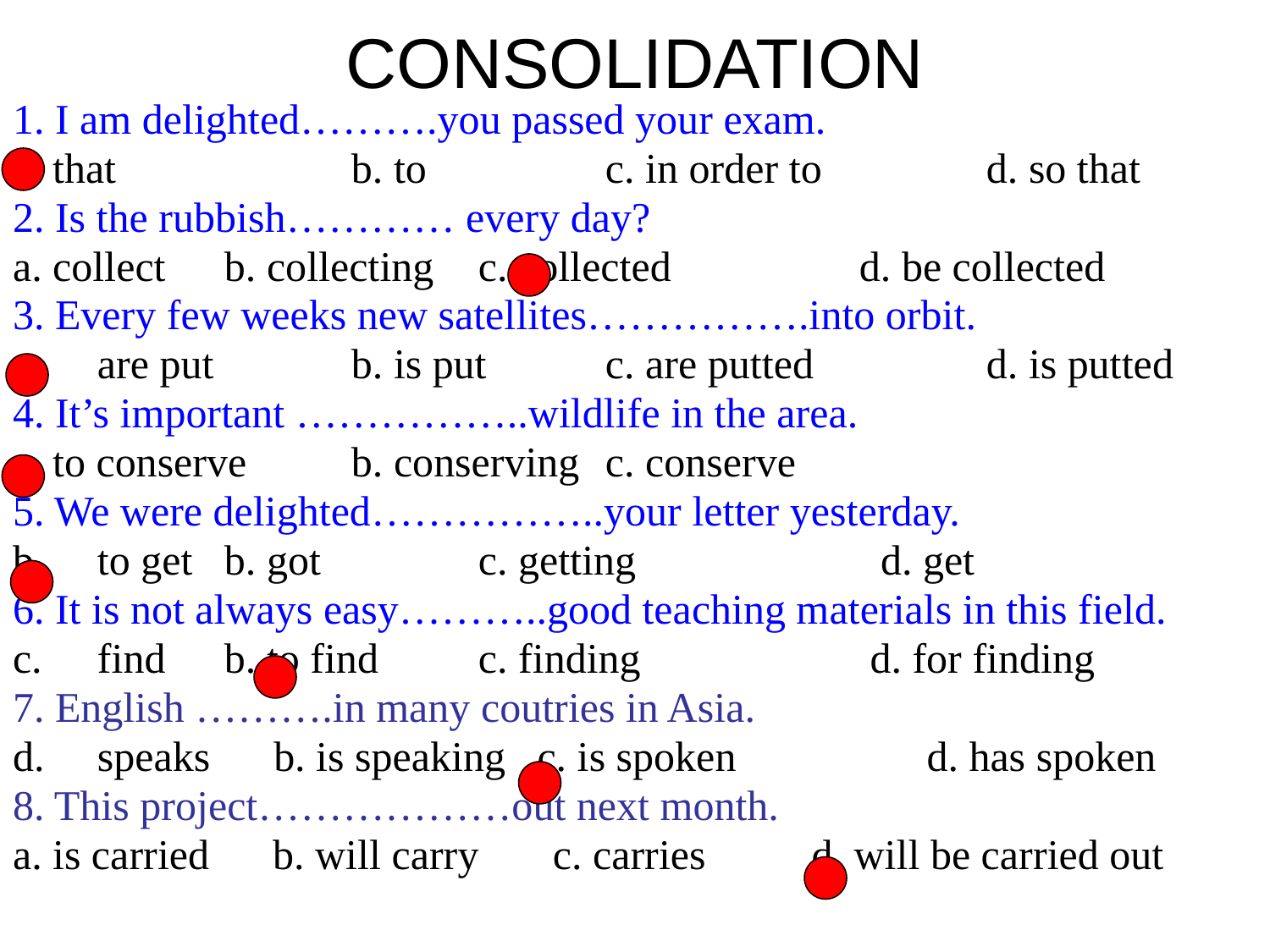

# CONSOLIDATION
1. I am delighted……….you passed your exam.
a. that		b. to 		c. in order to		d. so that
2. Is the rubbish………… every day?
a. collect	b. collecting	c. collected 		d. be collected
3. Every few weeks new satellites…………….into orbit.
are put 	b. is put 	c. are putted		d. is putted
4. It’s important ……………..wildlife in the area.
a. to conserve 	b. conserving	c. conserve
5. We were delighted……………..your letter yesterday.
to get 	b. got 		c. getting 	              d. get
6. It is not always easy………..good teaching materials in this field.
find 	b. to find 	c. finding 	             d. for finding
7. English ……….in many coutries in Asia.
speaks      b. is speaking   c. is spoken                  d. has spoken
8. This project………………out next month.
a. is carried      b. will carry       c. carries          d. will be carried out